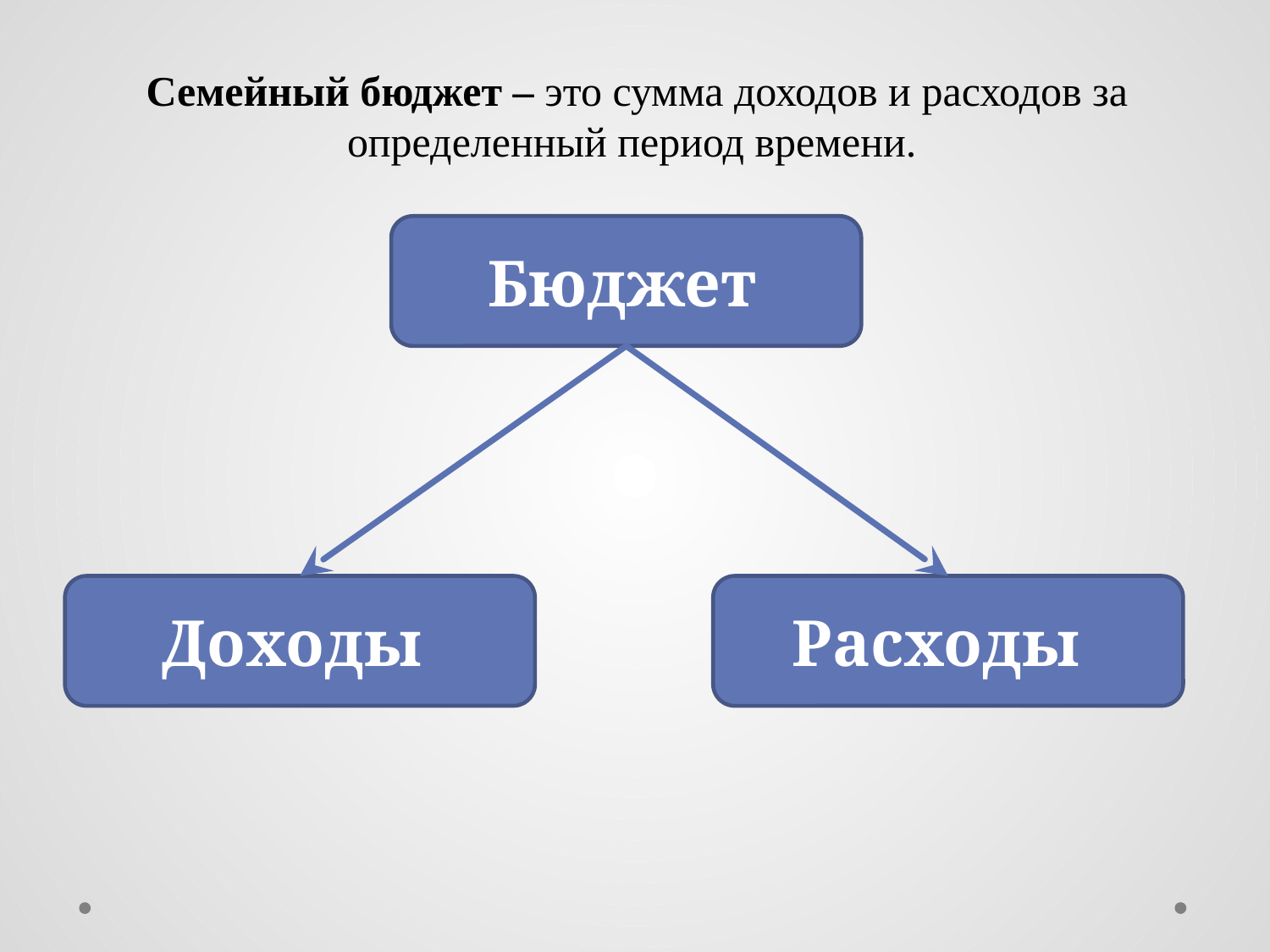

Семейный бюджет – это сумма доходов и расходов за определенный период времени.
Бюджет
Доходы
Расходы